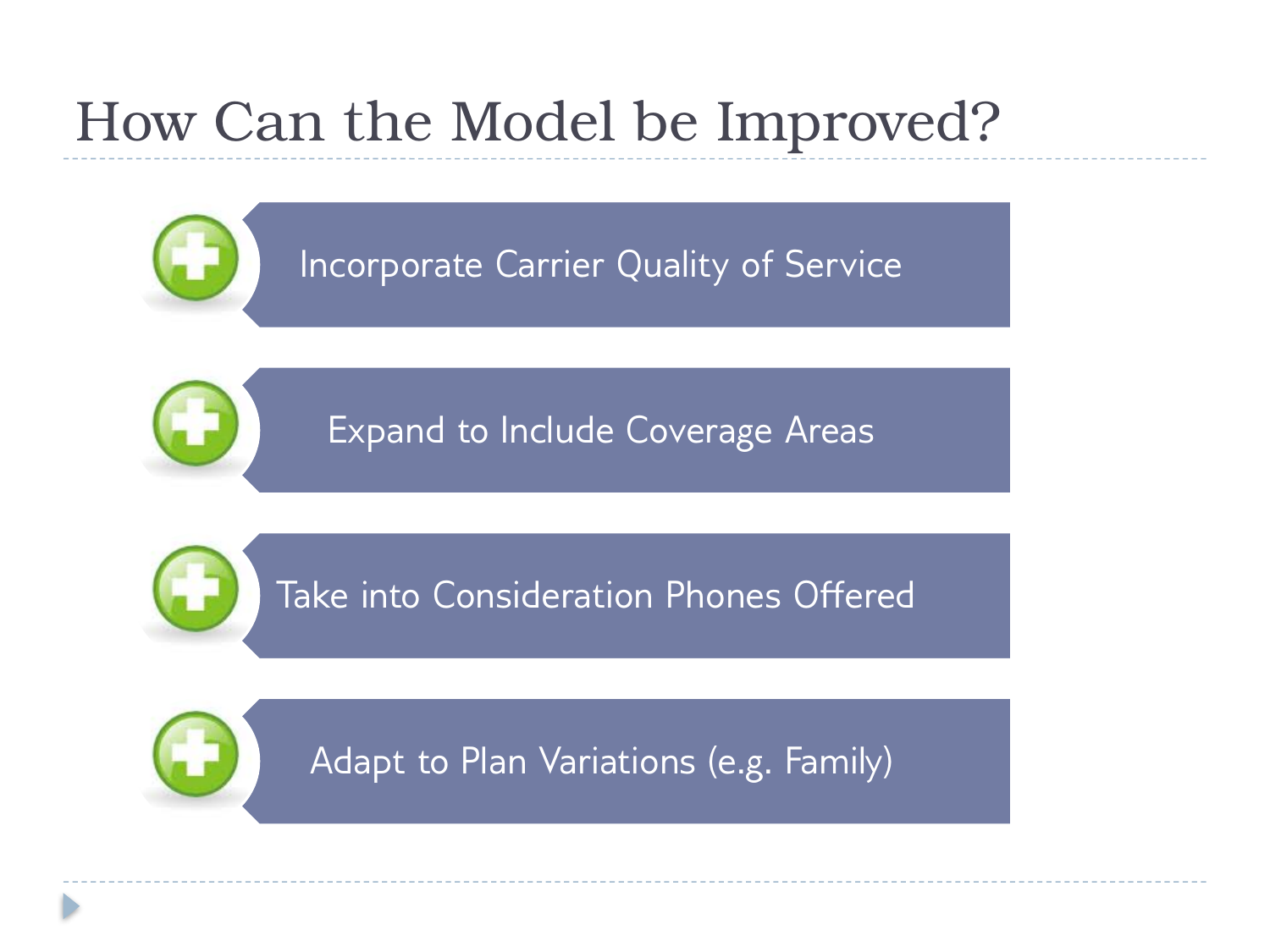

# How Can the Model be Improved?
Incorporate Carrier Quality of Service
Expand to Include Coverage Areas
Take into Consideration Phones Offered
Adapt to Plan Variations (e.g. Family)